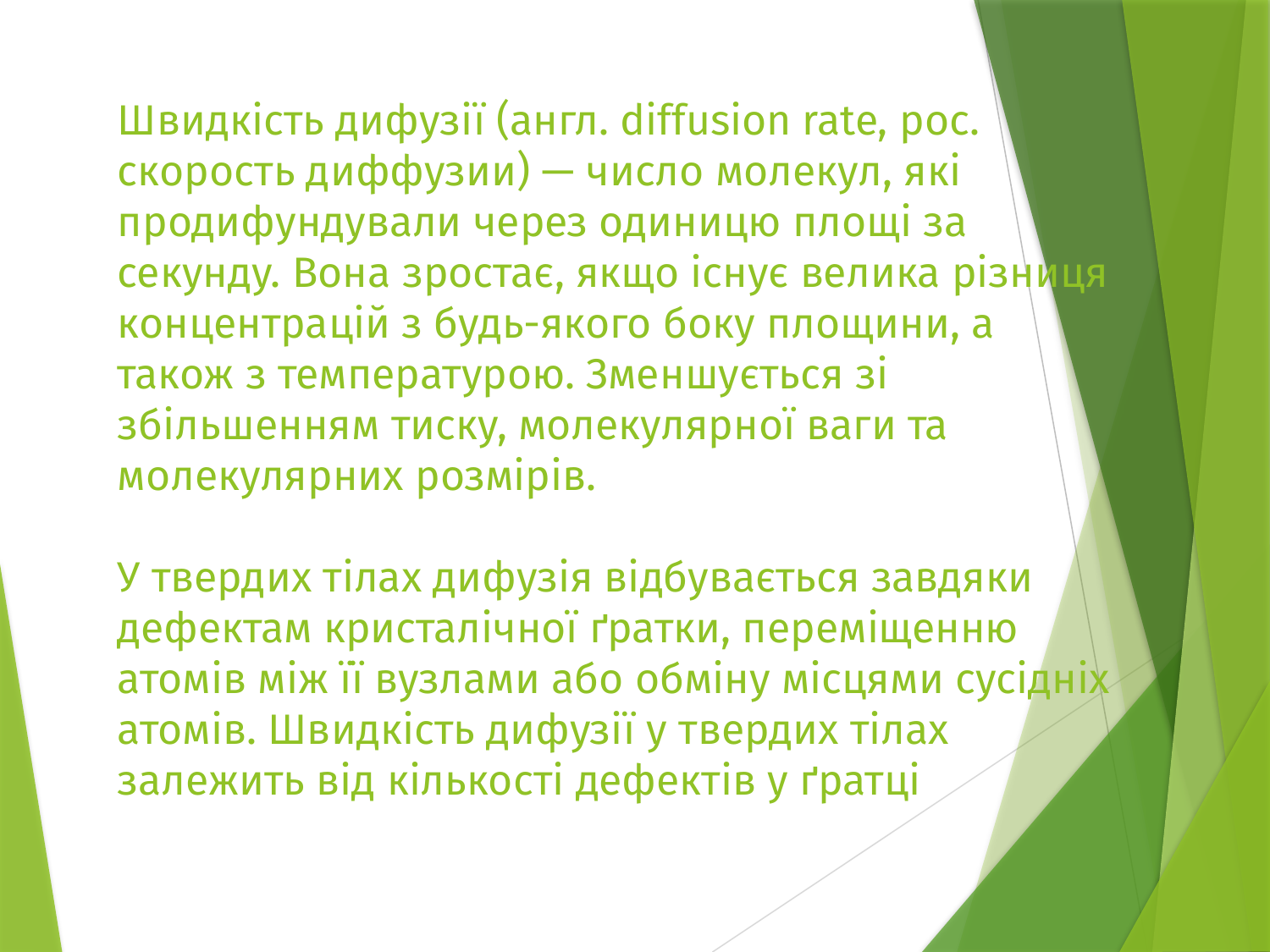

# Швидкість дифузії (англ. diffusion rate, рос. скорость диффузии) — число молекул, які продифундували через одиницю площі за секунду. Вона зростає, якщо існує велика різниця концентрацій з будь-якого боку площини, а також з температурою. Зменшується зі збільшенням тиску, молекулярної ваги та молекулярних розмірів. У твердих тілах дифузія відбувається завдяки дефектам кристалічної ґратки, переміщенню атомів між її вузлами або обміну місцями сусідніх атомів. Швидкість дифузії у твердих тілах залежить від кількості дефектів у ґратці